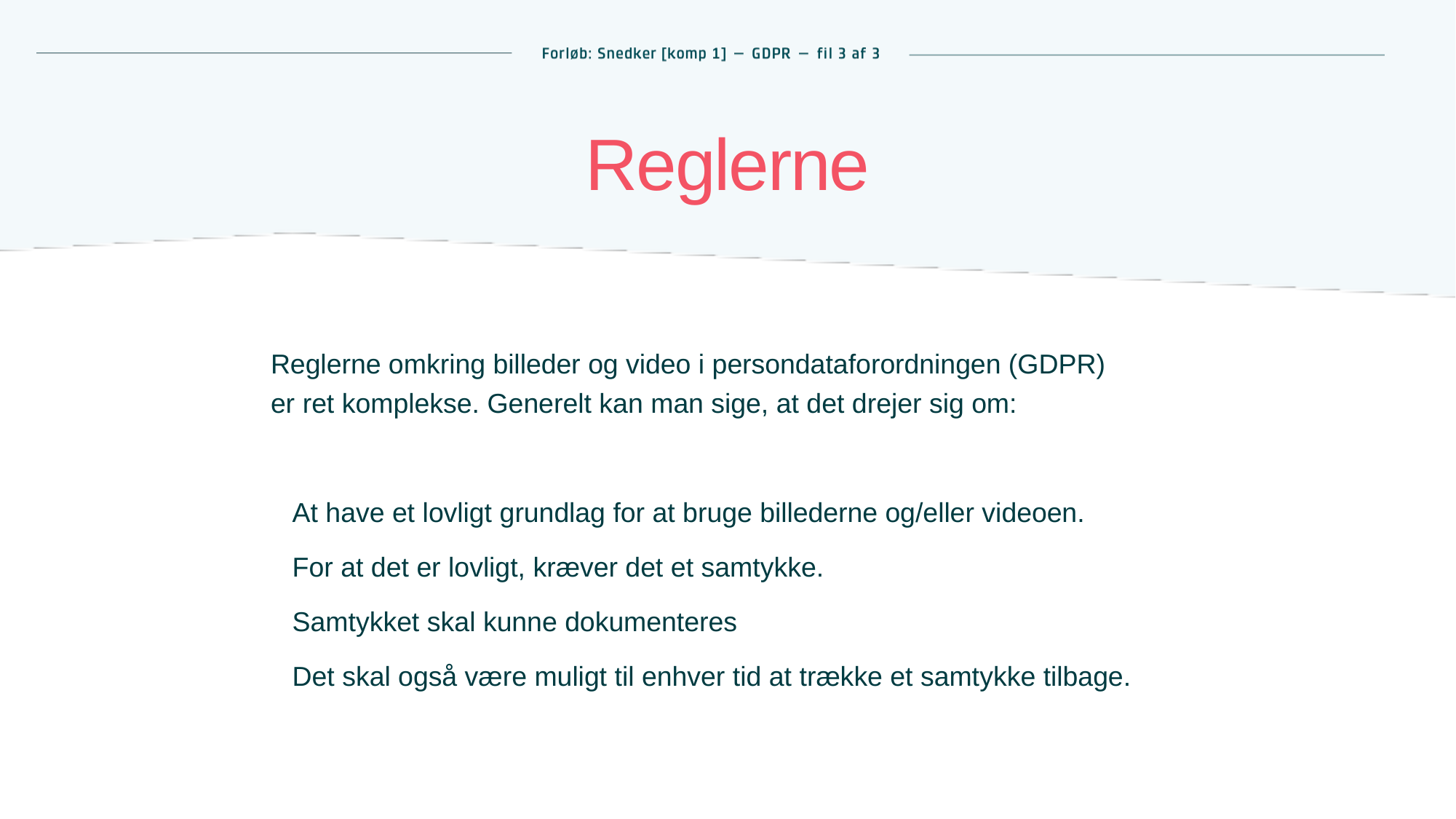

# Reglerne
Reglerne omkring billeder og video i persondataforordningen (GDPR)
er ret komplekse. Generelt kan man sige, at det drejer sig om:

At have et lovligt grundlag for at bruge billederne og/eller videoen.
For at det er lovligt, kræver det et samtykke.
Samtykket skal kunne dokumenteres
Det skal også være muligt til enhver tid at trække et samtykke tilbage.
3